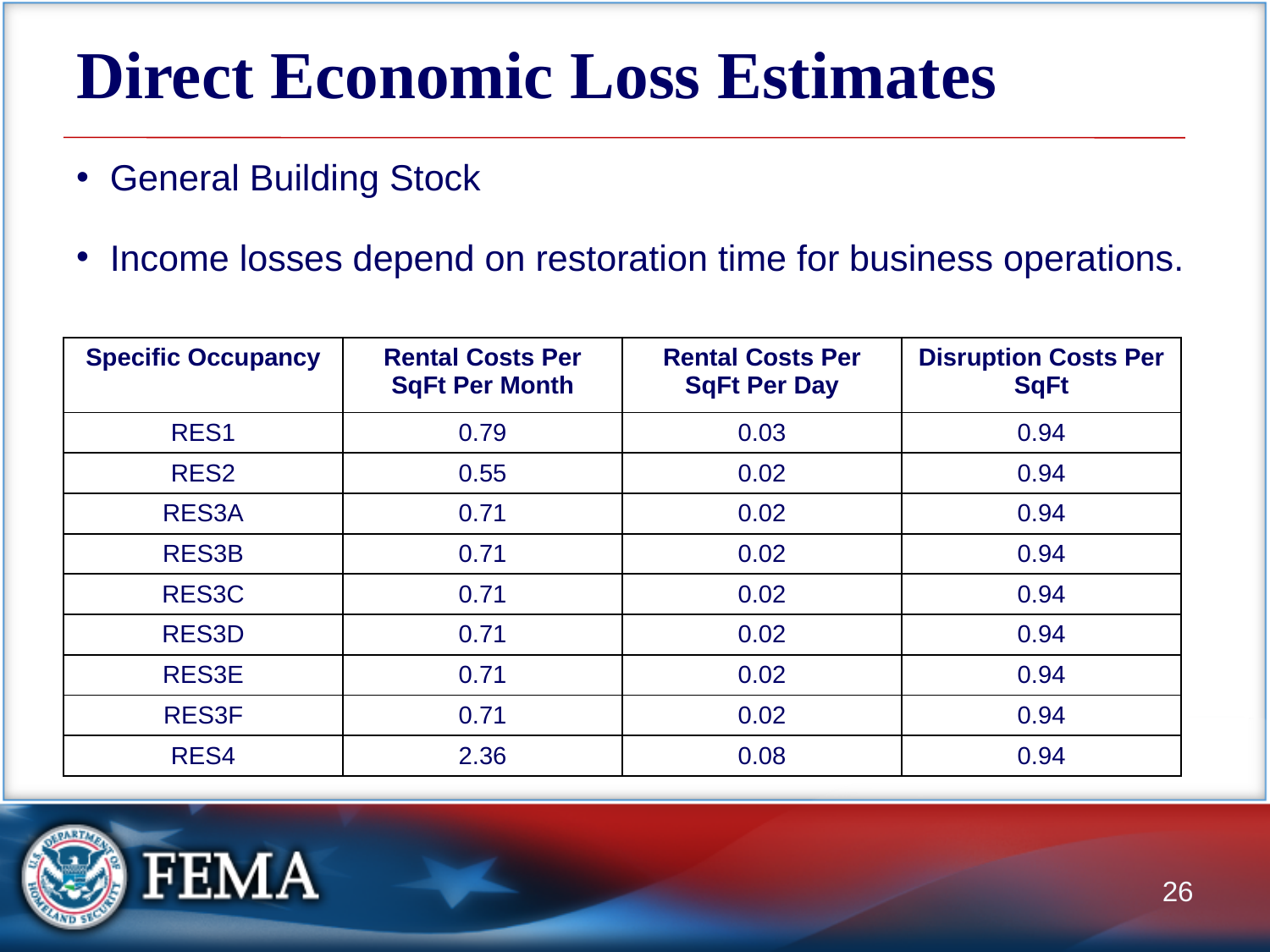

# Direct Economic Loss Estimates
General Building Stock
Income losses depend on restoration time for business operations.

| Specific Occupancy | Rental Costs Per SqFt Per Month | Rental Costs Per SqFt Per Day | Disruption Costs Per SqFt |
| --- | --- | --- | --- |
| RES1 | 0.79 | 0.03 | 0.94 |
| RES2 | 0.55 | 0.02 | 0.94 |
| RES3A | 0.71 | 0.02 | 0.94 |
| RES3B | 0.71 | 0.02 | 0.94 |
| RES3C | 0.71 | 0.02 | 0.94 |
| RES3D | 0.71 | 0.02 | 0.94 |
| RES3E | 0.71 | 0.02 | 0.94 |
| RES3F | 0.71 | 0.02 | 0.94 |
| RES4 | 2.36 | 0.08 | 0.94 |
26